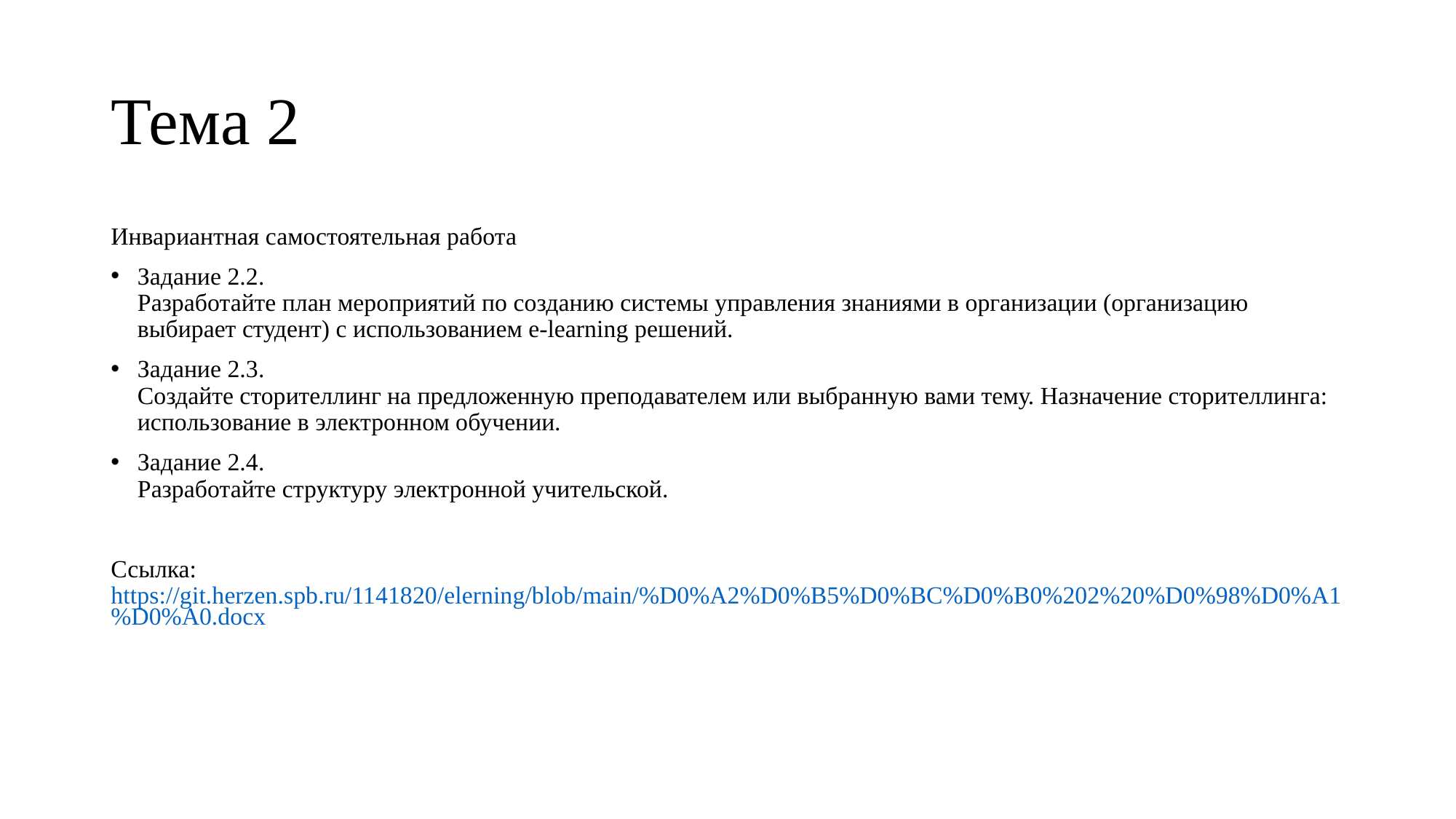

# Тема 2
Инвариантная самостоятельная работа
Задание 2.2.
Разработайте план мероприятий по созданию системы управления знаниями в организации (организацию выбирает студент) с использованием e-learning решений.
Задание 2.3.
Создайте сторителлинг на предложенную преподавателем или выбранную вами тему. Назначение сторителлинга: использование в электронном обучении.
Задание 2.4.
Разработайте структуру электронной учительской.

Ссылка: https://git.herzen.spb.ru/1141820/elerning/blob/main/%D0%A2%D0%B5%D0%BC%D0%B0%202%20%D0%98%D0%A1%D0%A0.docx